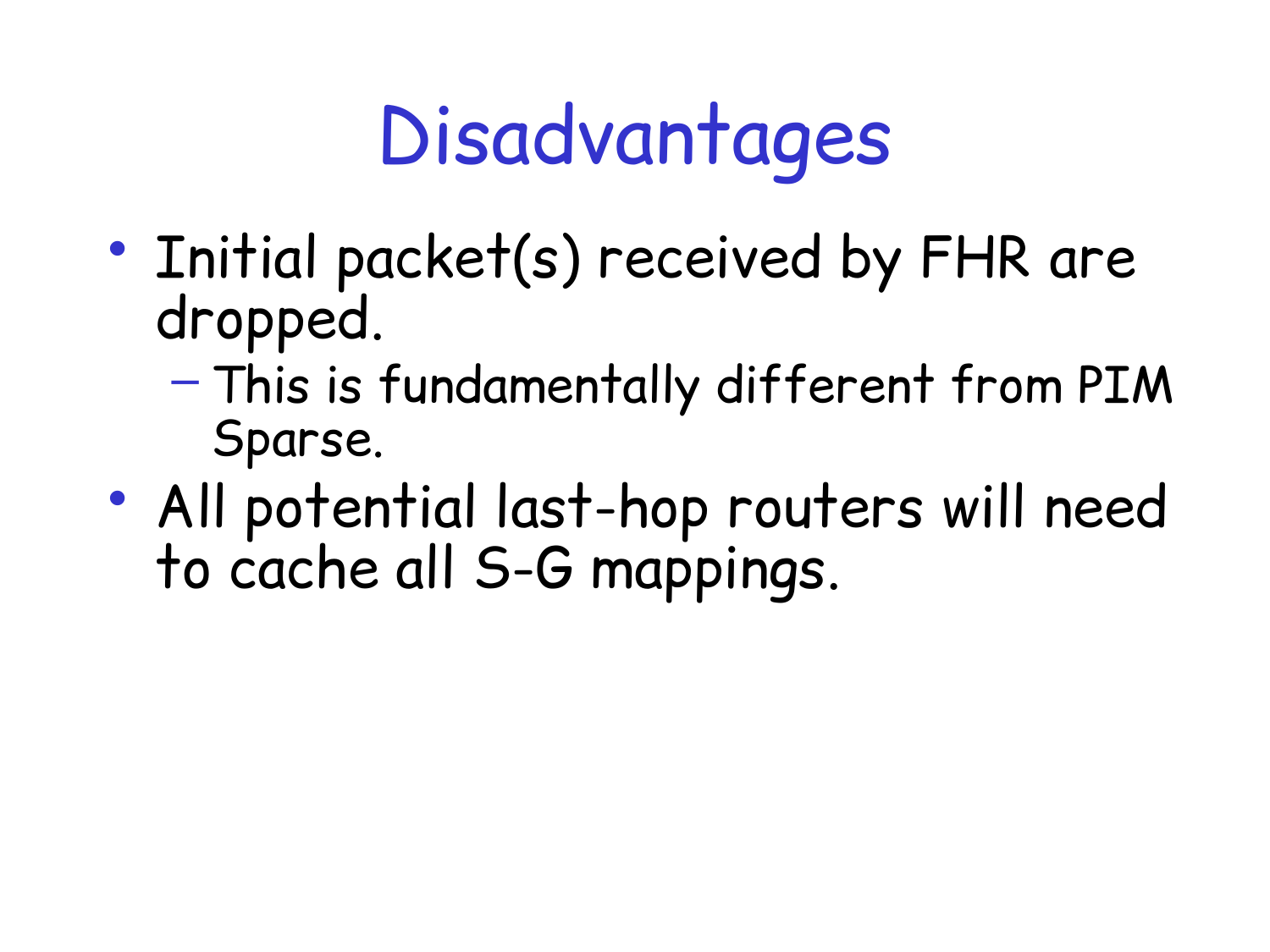

# Disadvantages
Initial packet(s) received by FHR are dropped.
This is fundamentally different from PIM Sparse.
All potential last-hop routers will need to cache all S-G mappings.